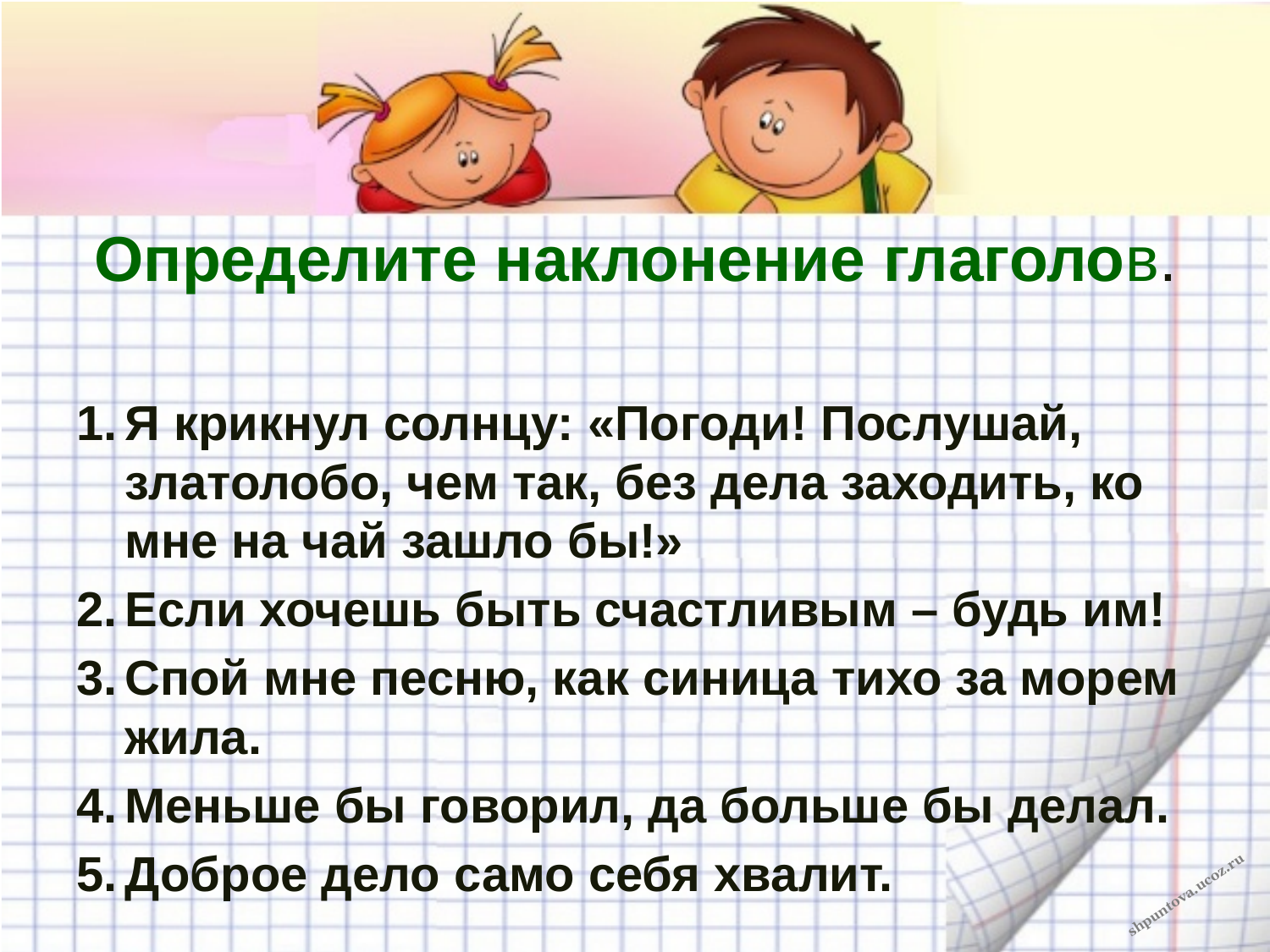

# Определите наклонение глаголов.

Я крикнул солнцу: «Погоди! Послушай, златолобо, чем так, без дела заходить, ко мне на чай зашло бы!»
Если хочешь быть счастливым – будь им!
Спой мне песню, как синица тихо за морем жила.
Меньше бы говорил, да больше бы делал.
Доброе дело само себя хвалит.